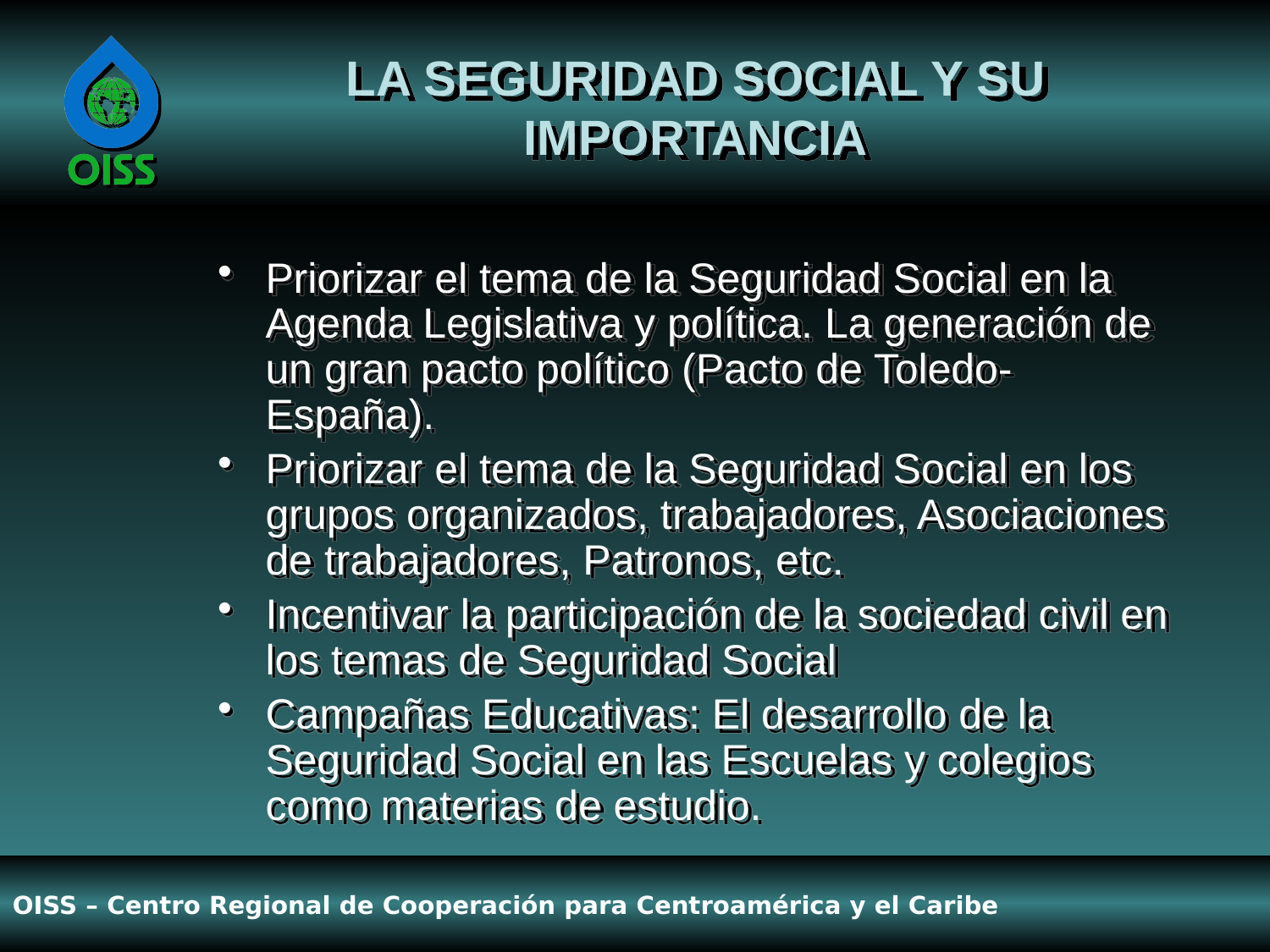

LA SEGURIDAD SOCIAL Y SU IMPORTANCIA
Priorizar el tema de la Seguridad Social en la Agenda Legislativa y política. La generación de un gran pacto político (Pacto de Toledo- España).
Priorizar el tema de la Seguridad Social en los grupos organizados, trabajadores, Asociaciones de trabajadores, Patronos, etc.
Incentivar la participación de la sociedad civil en los temas de Seguridad Social
Campañas Educativas: El desarrollo de la Seguridad Social en las Escuelas y colegios como materias de estudio.